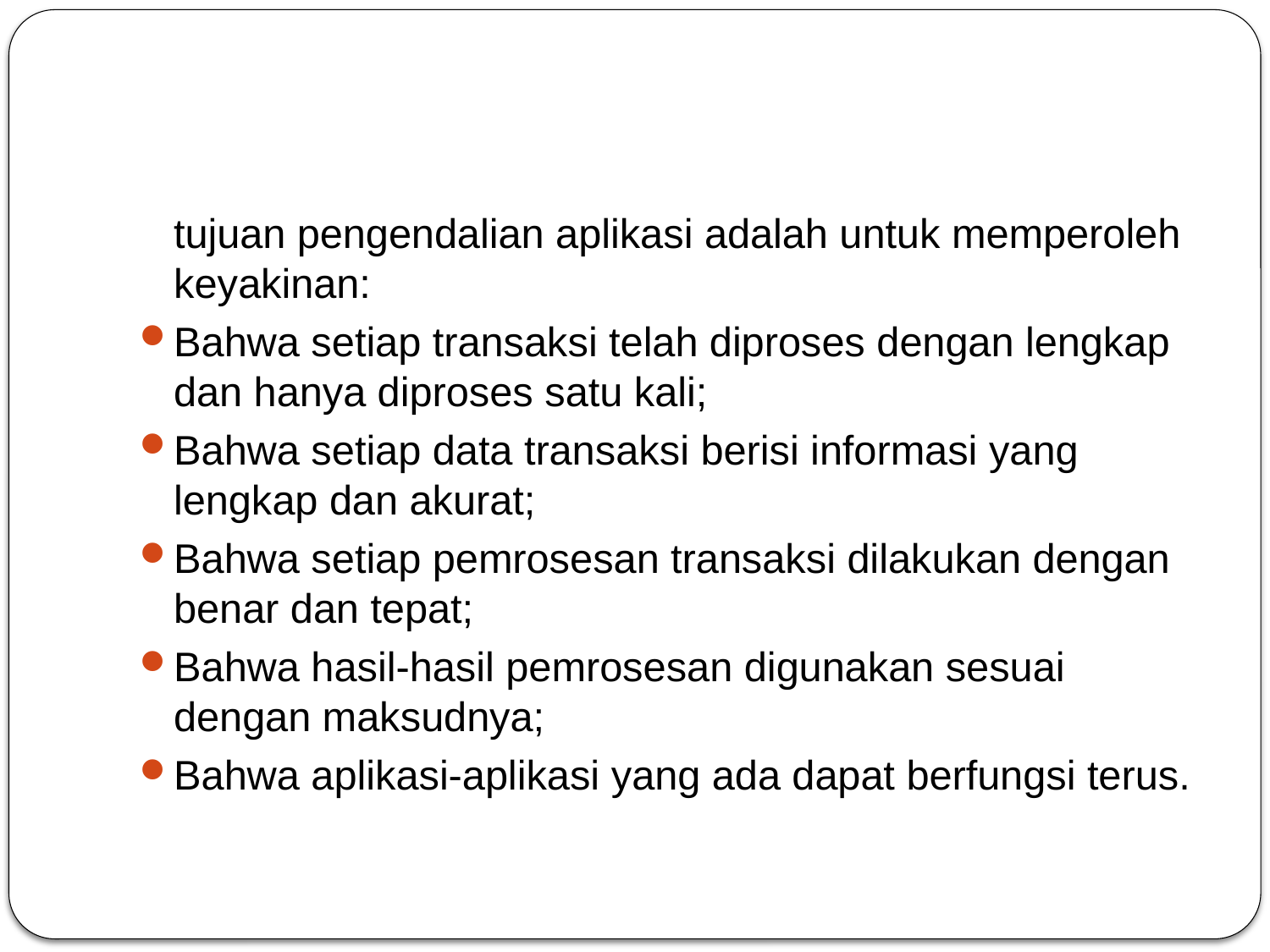

#
	tujuan pengendalian aplikasi adalah untuk memperoleh keyakinan:
Bahwa setiap transaksi telah diproses dengan lengkap dan hanya diproses satu kali;
Bahwa setiap data transaksi berisi informasi yang lengkap dan akurat;
Bahwa setiap pemrosesan transaksi dilakukan dengan benar dan tepat;
Bahwa hasil-hasil pemrosesan digunakan sesuai dengan maksudnya;
Bahwa aplikasi-aplikasi yang ada dapat berfungsi terus.